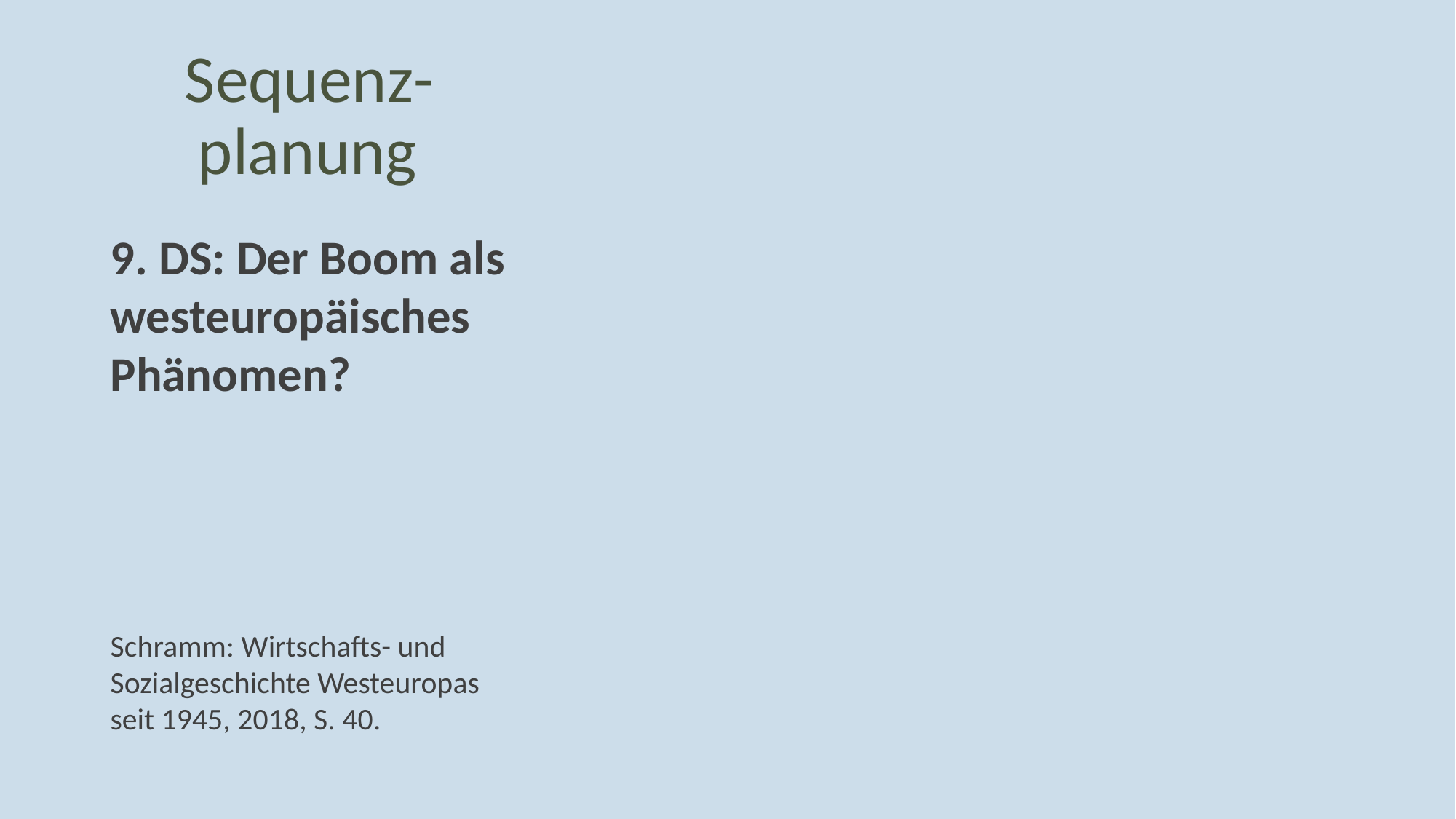

Sequenz-planung
9. DS: Der Boom als westeuropäisches Phänomen?

Schramm: Wirtschafts- und Sozialgeschichte Westeuropas seit 1945, 2018, S. 40.